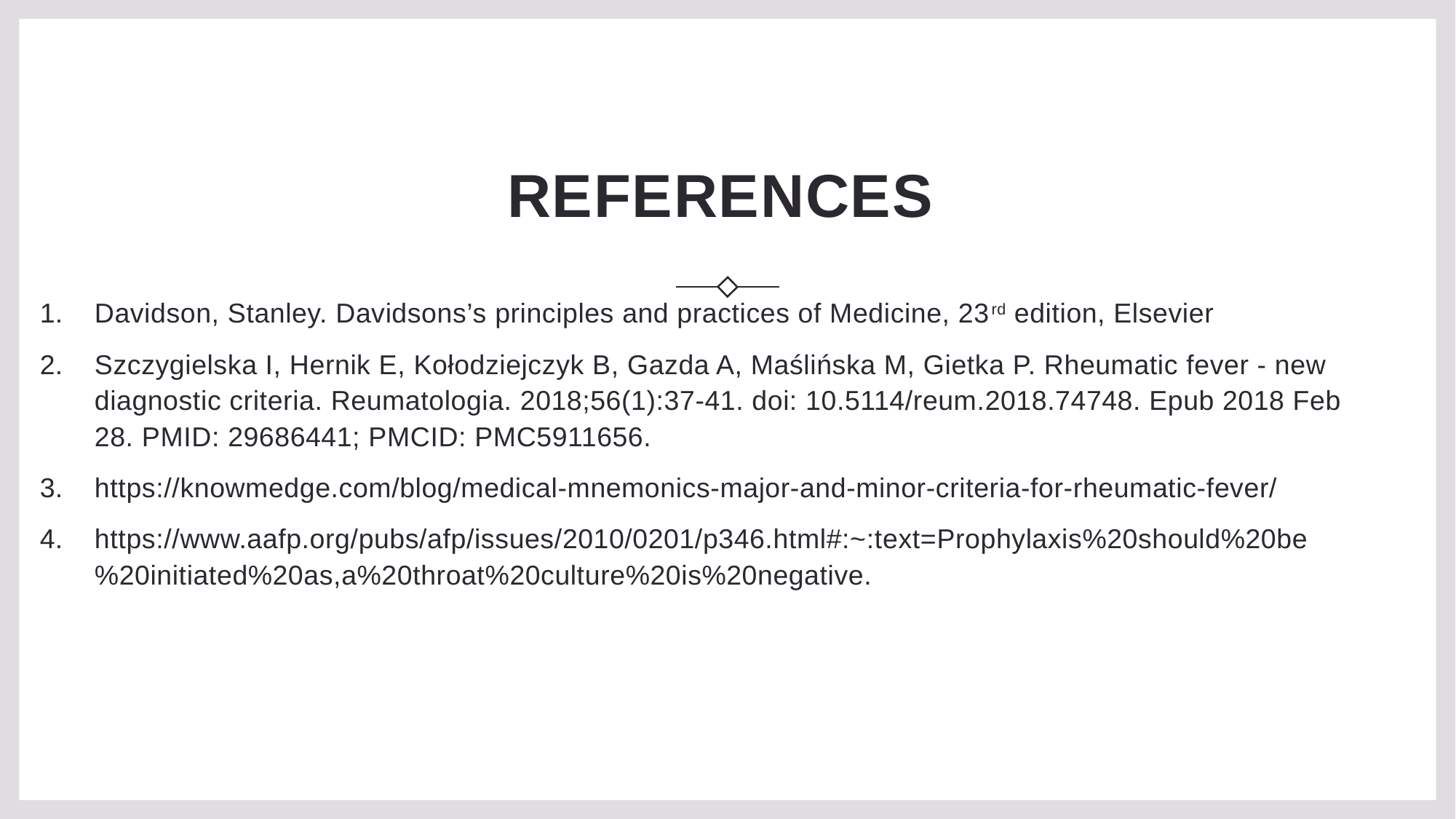

# REFERENCES
Davidson, Stanley. Davidsons’s principles and practices of Medicine, 23rd edition, Elsevier
Szczygielska I, Hernik E, Kołodziejczyk B, Gazda A, Maślińska M, Gietka P. Rheumatic fever - new diagnostic criteria. Reumatologia. 2018;56(1):37-41. doi: 10.5114/reum.2018.74748. Epub 2018 Feb 28. PMID: 29686441; PMCID: PMC5911656.
https://knowmedge.com/blog/medical-mnemonics-major-and-minor-criteria-for-rheumatic-fever/
https://www.aafp.org/pubs/afp/issues/2010/0201/p346.html#:~:text=Prophylaxis%20should%20be%20initiated%20as,a%20throat%20culture%20is%20negative.

17
RHEUMATIC FEVER, CIVIL HOPSITAL KARACHI